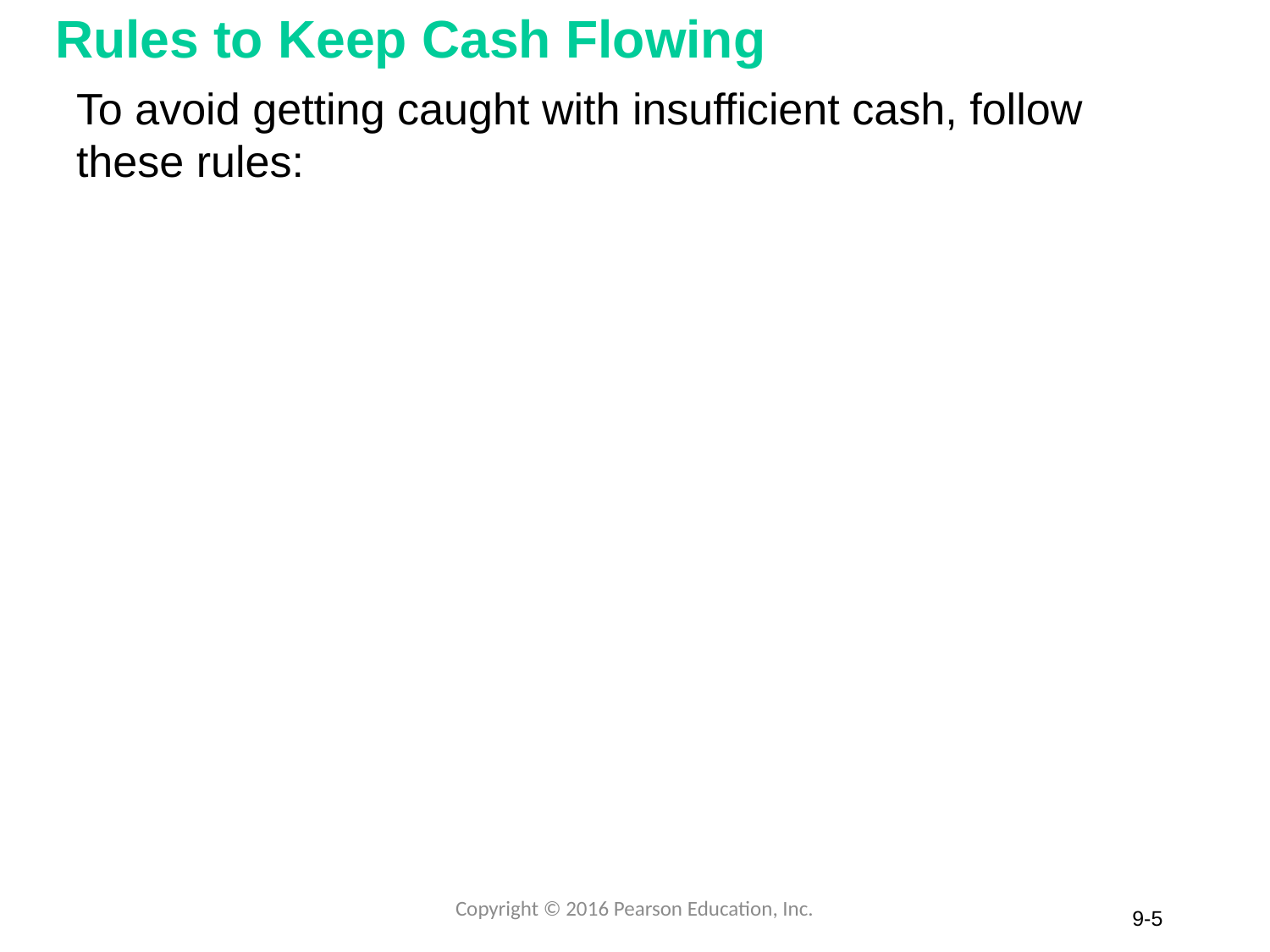

# Rules to Keep Cash Flowing
To avoid getting caught with insufficient cash, follow these rules:

Copyright © 2016 Pearson Education, Inc.